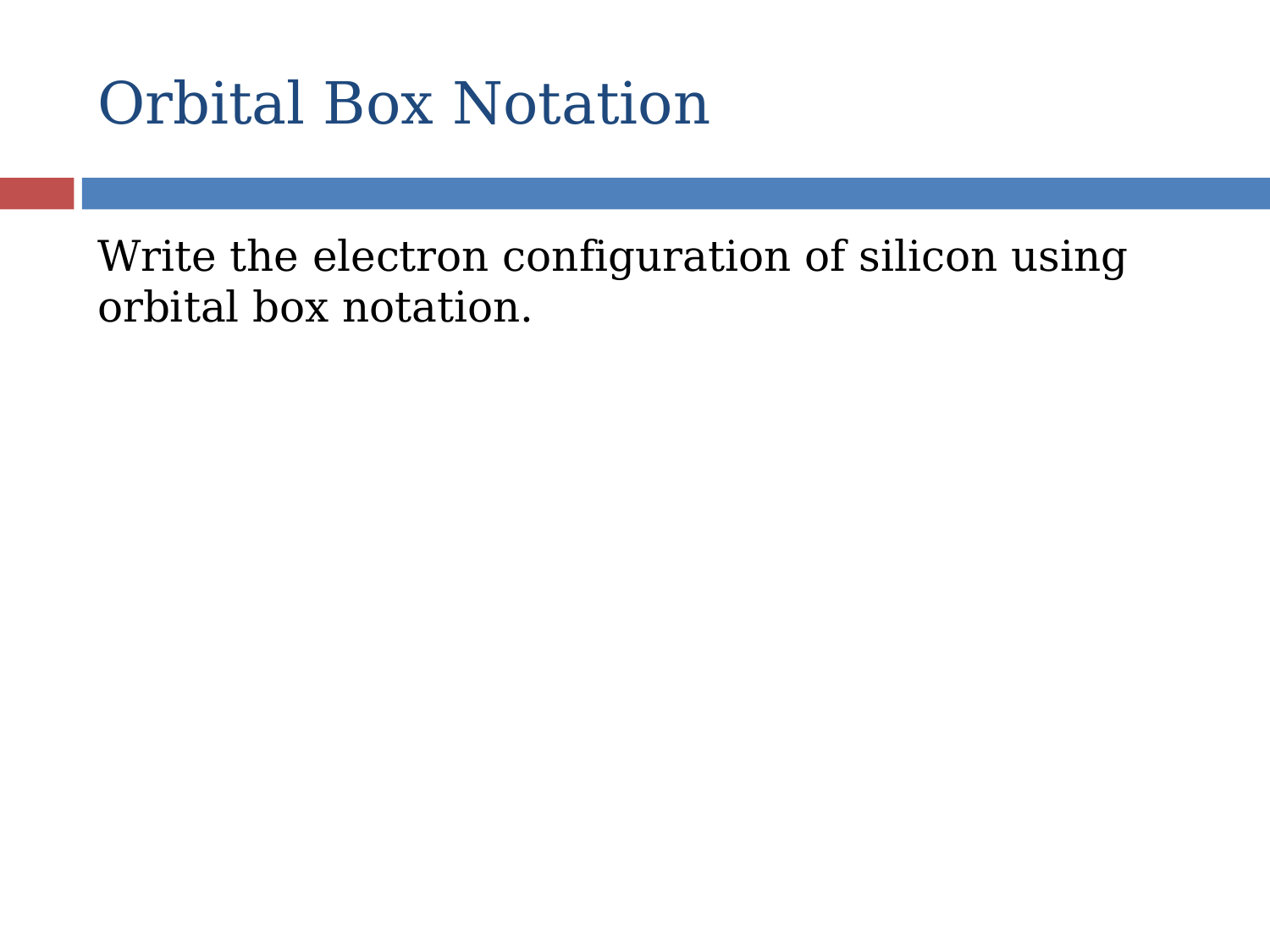

# Orbital Box Notation
Write the electron configuration of silicon using orbital box notation.